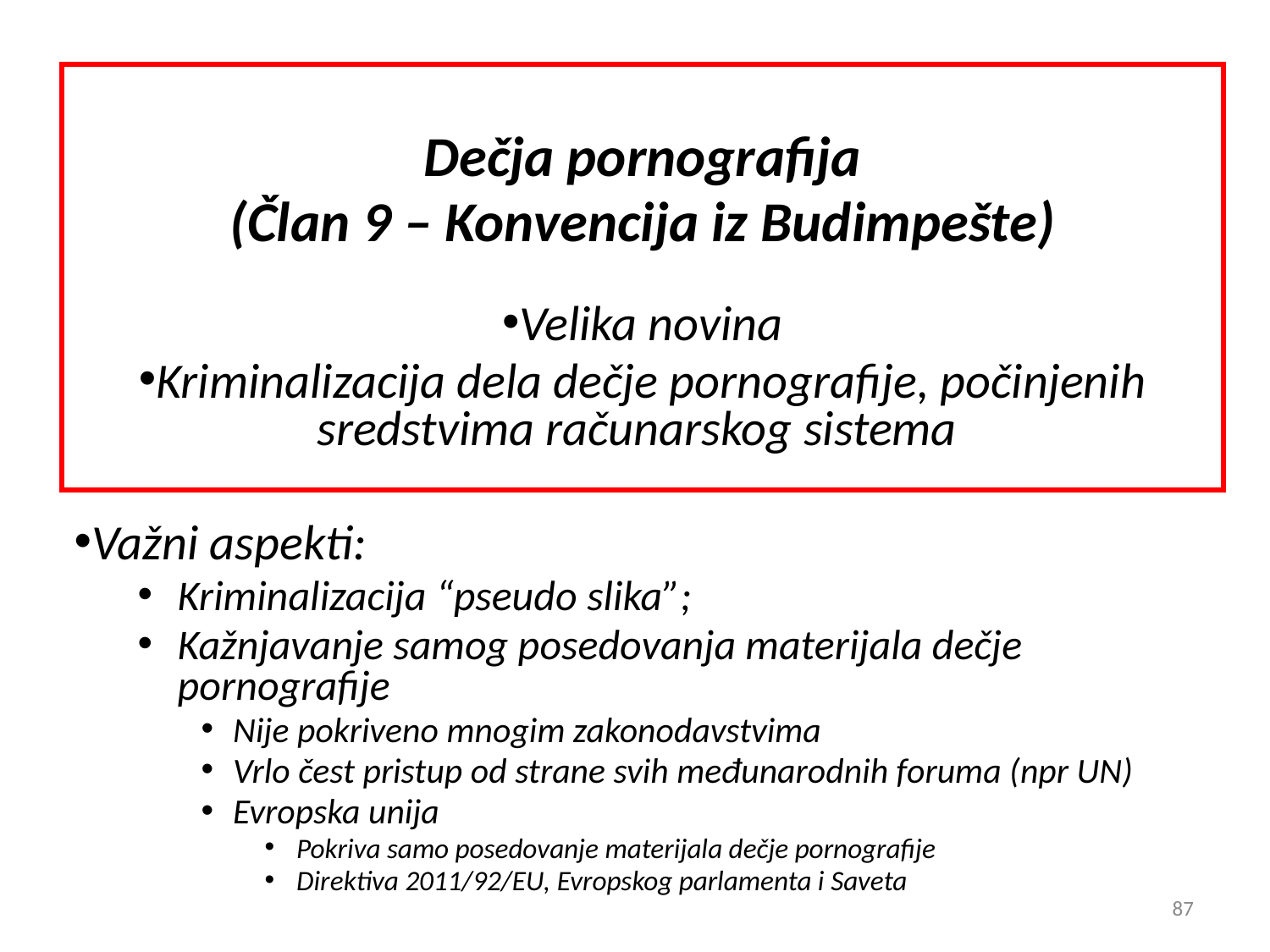

Dečja pornografija
(Član 9 – Konvencija iz Budimpešte)

Velika novina
Kriminalizacija dela dečje pornografije, počinjenih sredstvima računarskog sistema

Važni aspekti:
Kriminalizacija “pseudo slika”;
Kažnjavanje samog posedovanja materijala dečje pornografije
Nije pokriveno mnogim zakonodavstvima
Vrlo čest pristup od strane svih međunarodnih foruma (npr UN)
Evropska unija
Pokriva samo posedovanje materijala dečje pornografije
Direktiva 2011/92/EU, Evropskog parlamenta i Saveta
87